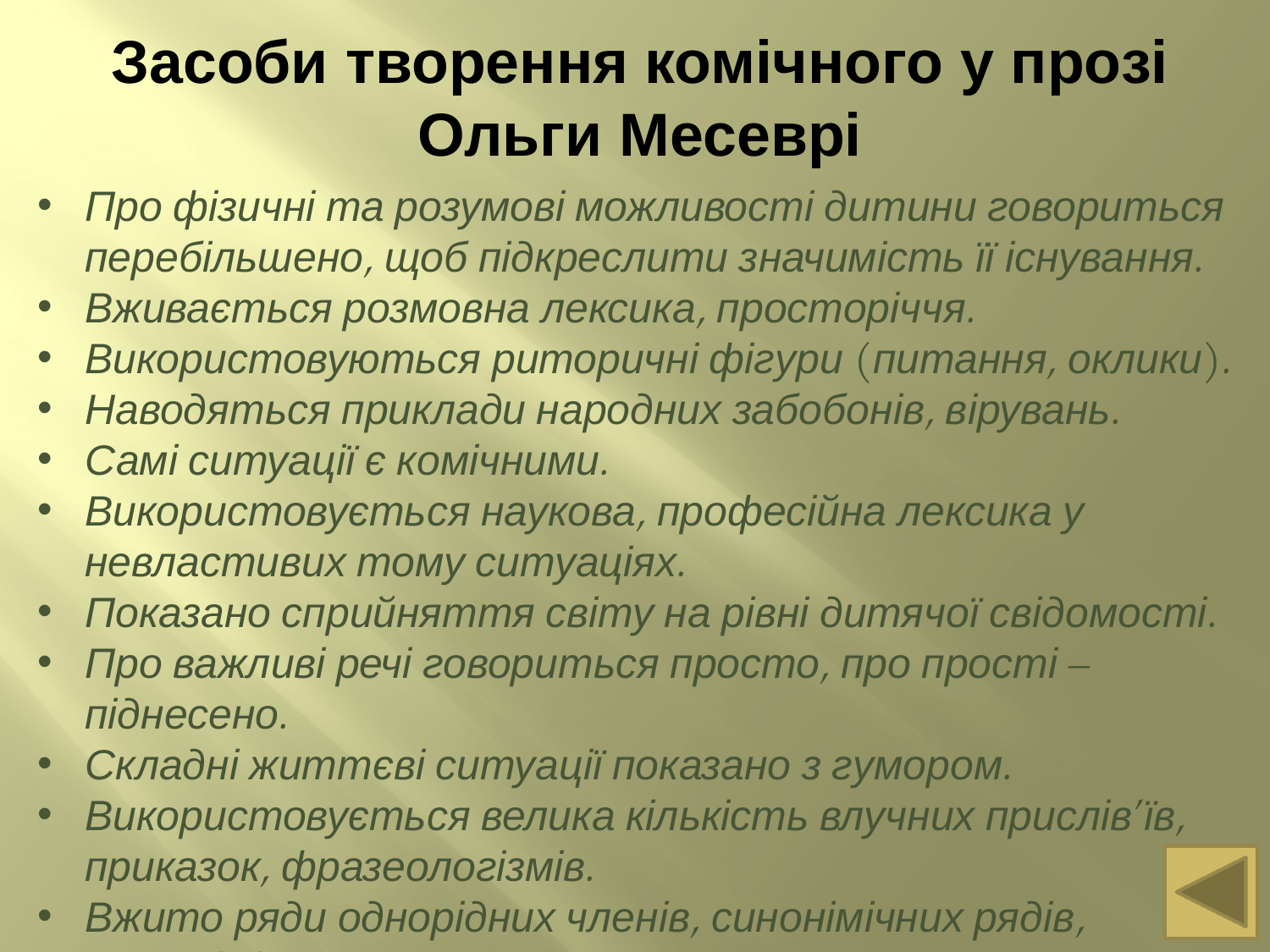

# Засоби творення комічного у прозі Ольги Месеврі
Про фізичні та розумові можливості дитини говориться перебільшено, щоб підкреслити значимість її існування.
Вживається розмовна лексика, просторіччя.
Використовуються риторичні фігури (питання, оклики).
Наводяться приклади народних забобонів, вірувань.
Самі ситуації є комічними.
Використовується наукова, професійна лексика у невластивих тому ситуаціях.
Показано сприйняття світу на рівні дитячої свідомості.
Про важливі речі говориться просто, про прості – піднесено.
Складні життєві ситуації показано з гумором.
Використовується велика кількість влучних прислів’їв, приказок, фразеологізмів.
Вжито ряди однорідних членів, синонімічних рядів, антонімічних пар.